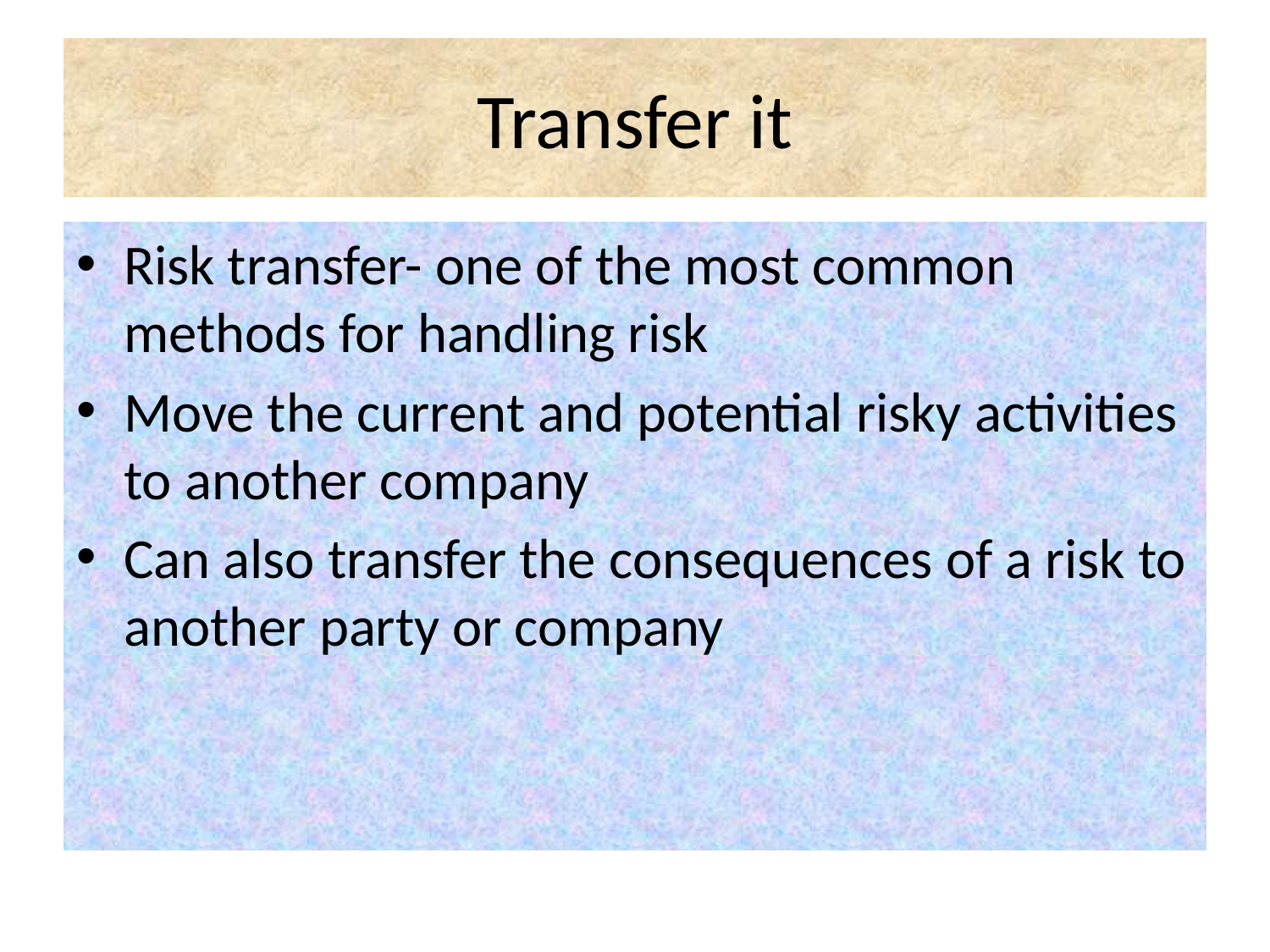

# Transfer it
Risk transfer- one of the most common methods for handling risk
Move the current and potential risky activities to another company
Can also transfer the consequences of a risk to another party or company